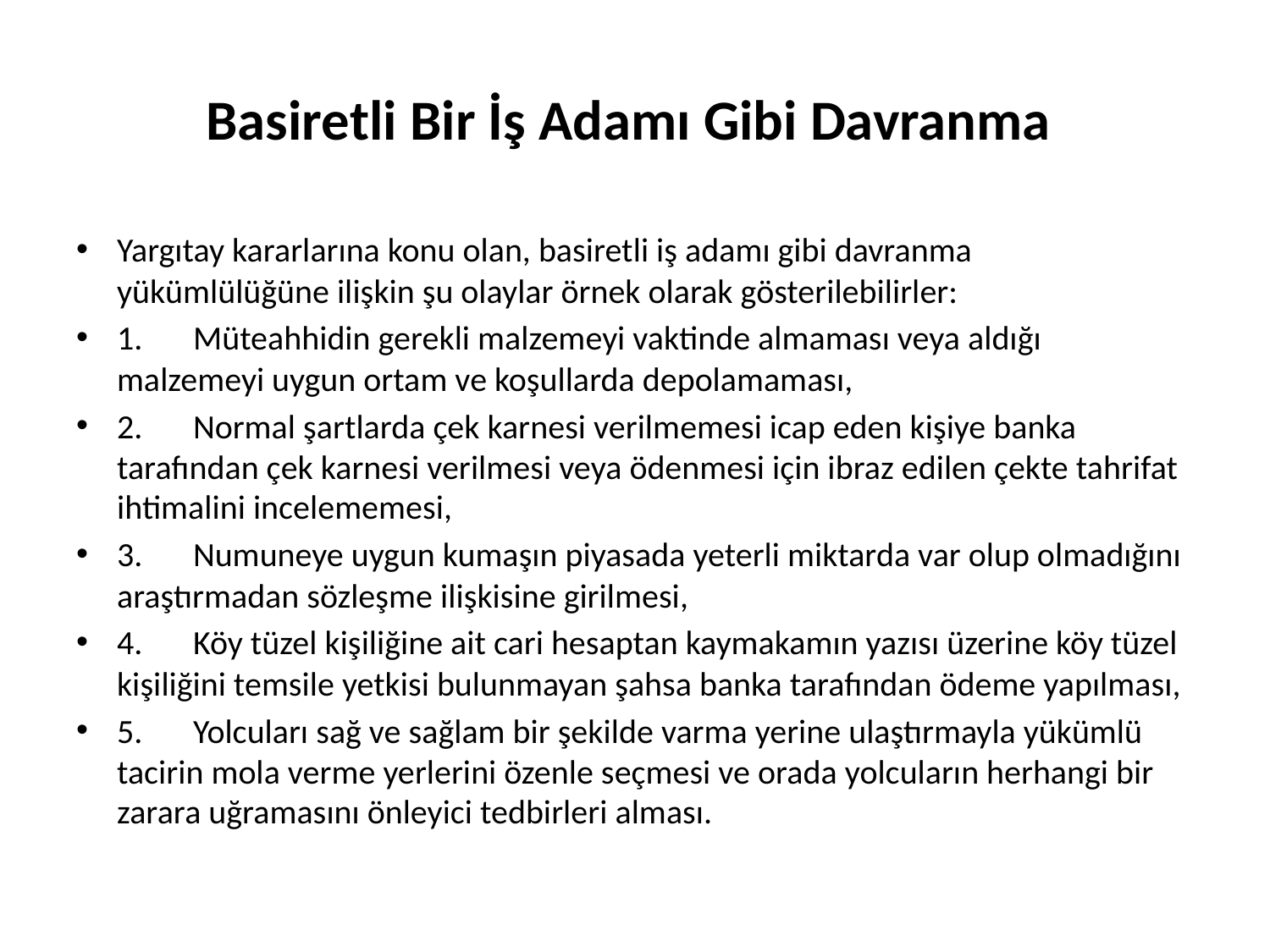

# Basiretli Bir İş Adamı Gibi Davranma
Yargıtay kararlarına konu olan, basiretli iş adamı gibi davranma yükümlülüğüne ilişkin şu olaylar örnek olarak gösterilebilirler:
1.	Müteahhidin gerekli malzemeyi vaktinde almaması veya aldığı malzemeyi uygun ortam ve koşullarda depolamaması,
2.	Normal şartlarda çek karnesi verilmemesi icap eden kişiye banka tarafından çek karnesi verilmesi veya ödenmesi için ibraz edilen çekte tahrifat ihtimalini incelememesi,
3.	Numuneye uygun kumaşın piyasada yeterli miktarda var olup olmadığını araştırmadan sözleşme ilişkisine girilmesi,
4.	Köy tüzel kişiliğine ait cari hesaptan kaymakamın yazısı üzerine köy tüzel kişiliğini temsile yetkisi bulunmayan şahsa banka tarafından ödeme yapılması,
5.	Yolcuları sağ ve sağlam bir şekilde varma yerine ulaştırmayla yükümlü tacirin mola verme yerlerini özenle seçmesi ve orada yolcuların herhangi bir zarara uğramasını önleyici tedbirleri alması.